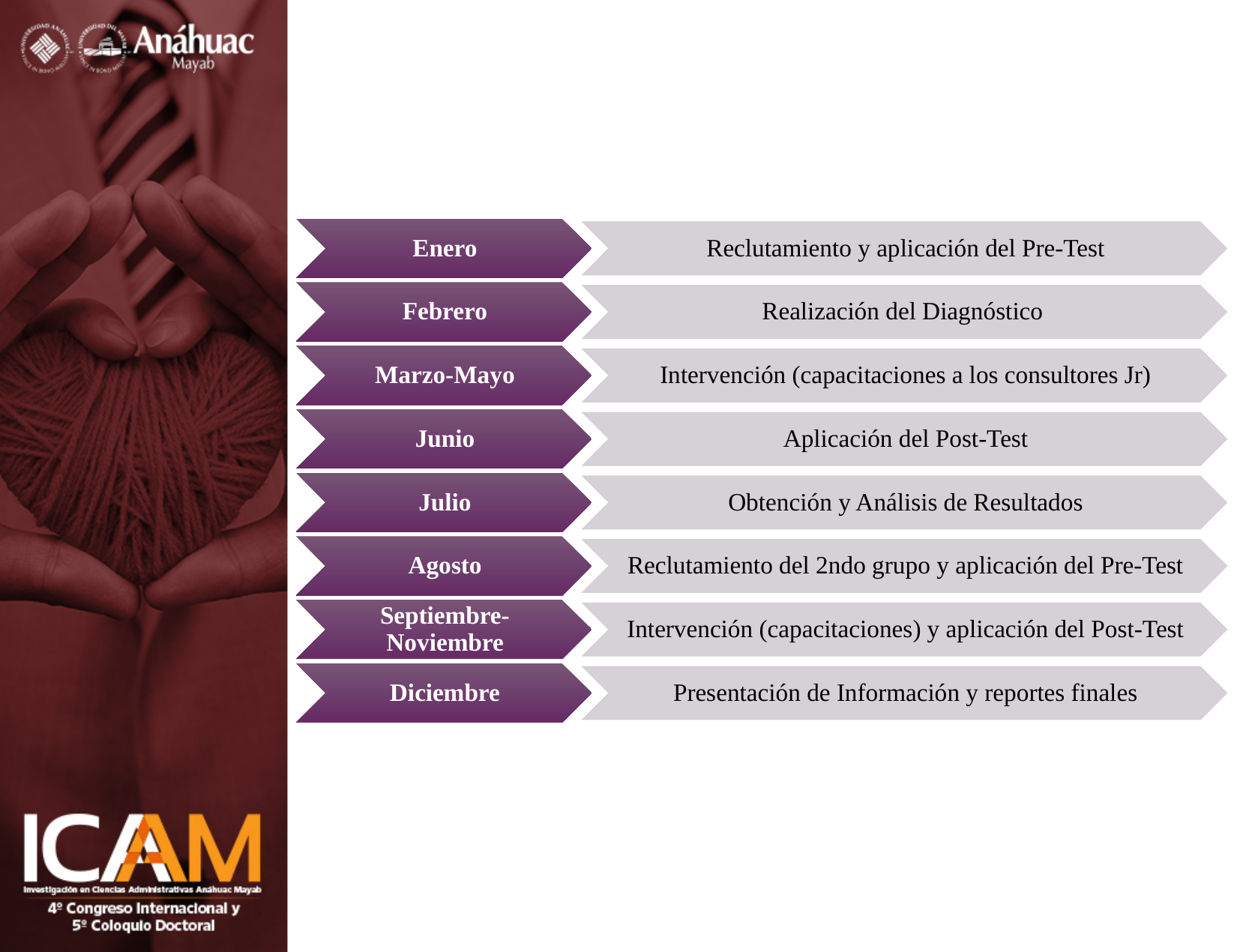

Enero
Reclutamiento y aplicación del Pre-Test
Febrero
Realización del Diagnóstico
Marzo-Mayo
Intervención (capacitaciones a los consultores Jr)
Junio
Aplicación del Post-Test
Julio
Obtención y Análisis de Resultados
Agosto
Reclutamiento del 2ndo grupo y aplicación del Pre-Test
Septiembre-Noviembre
Intervención (capacitaciones) y aplicación del Post-Test
Diciembre
Presentación de Información y reportes finales
OBJETIVOS ESPECIFICOS